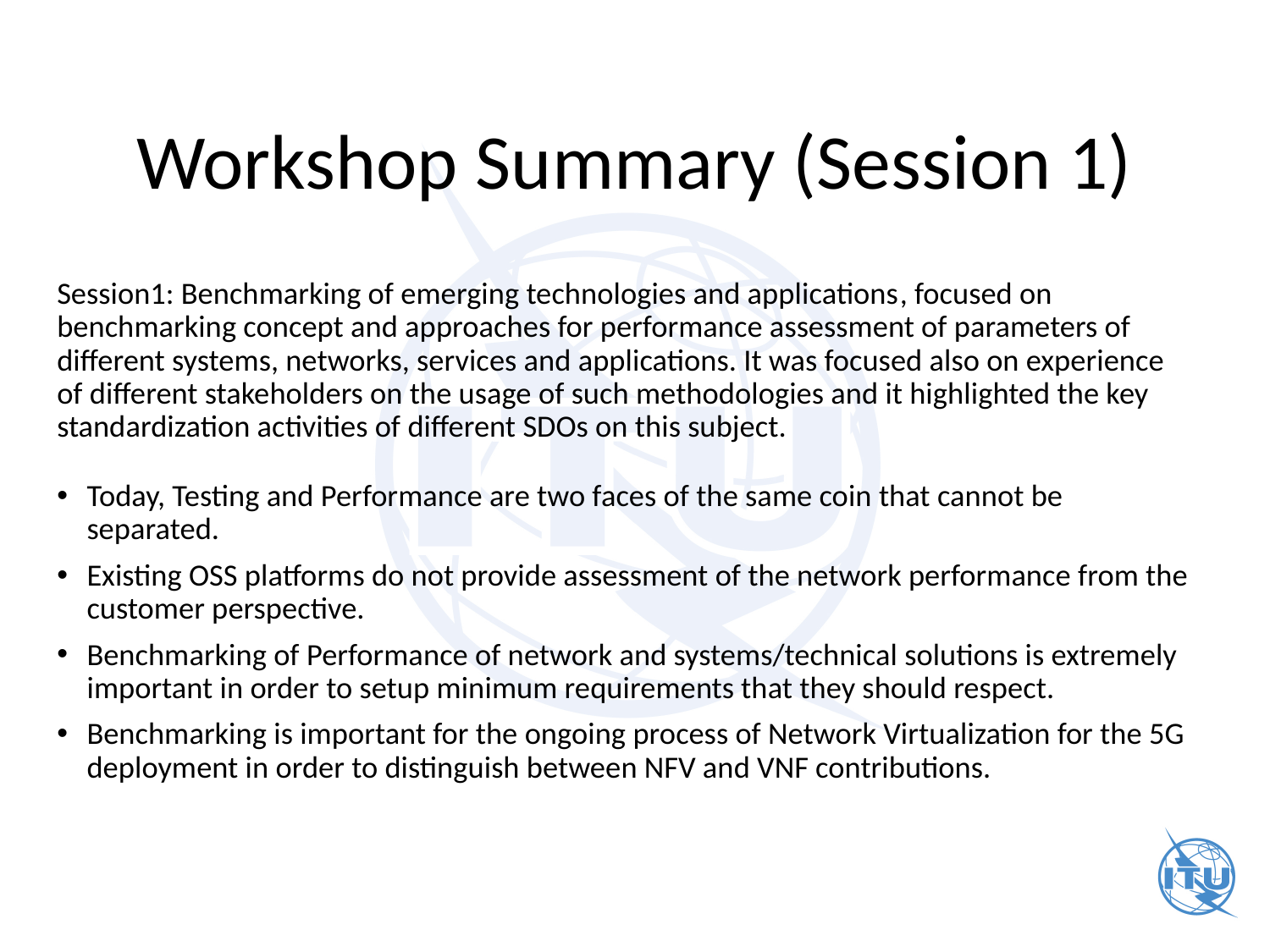

# Workshop Summary (Session 1)
Session1: Benchmarking of emerging technologies and applications, focused on benchmarking concept and approaches for performance assessment of parameters of different systems, networks, services and applications. It was focused also on experience of different stakeholders on the usage of such methodologies and it highlighted the key standardization activities of different SDOs on this subject.
Today, Testing and Performance are two faces of the same coin that cannot be separated.
Existing OSS platforms do not provide assessment of the network performance from the customer perspective.
Benchmarking of Performance of network and systems/technical solutions is extremely important in order to setup minimum requirements that they should respect.
Benchmarking is important for the ongoing process of Network Virtualization for the 5G deployment in order to distinguish between NFV and VNF contributions.